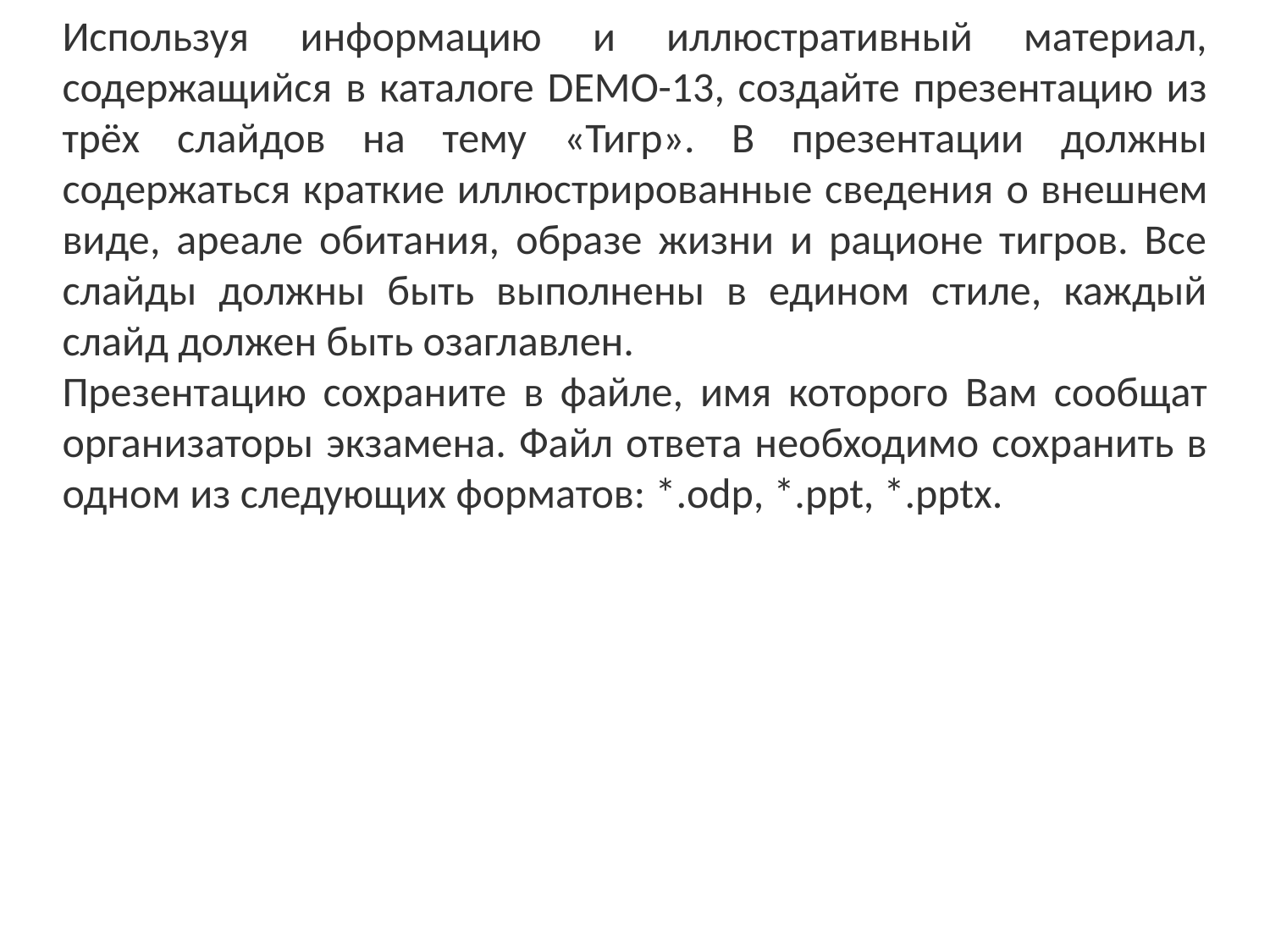

Используя информацию и иллюстративный материал, содержащийся в каталоге DEMO-13, создайте презентацию из трёх слайдов на тему «Тигр». В презентации должны содержаться краткие иллюстрированные сведения о внешнем виде, ареале обитания, образе жизни и рационе тигров. Все слайды должны быть выполнены в едином стиле, каждый слайд должен быть озаглавлен.
Презентацию сохраните в файле, имя которого Вам сообщат организаторы экзамена. Файл ответа необходимо сохранить в одном из следующих форматов: *.odp, *.ppt, *.pptx.